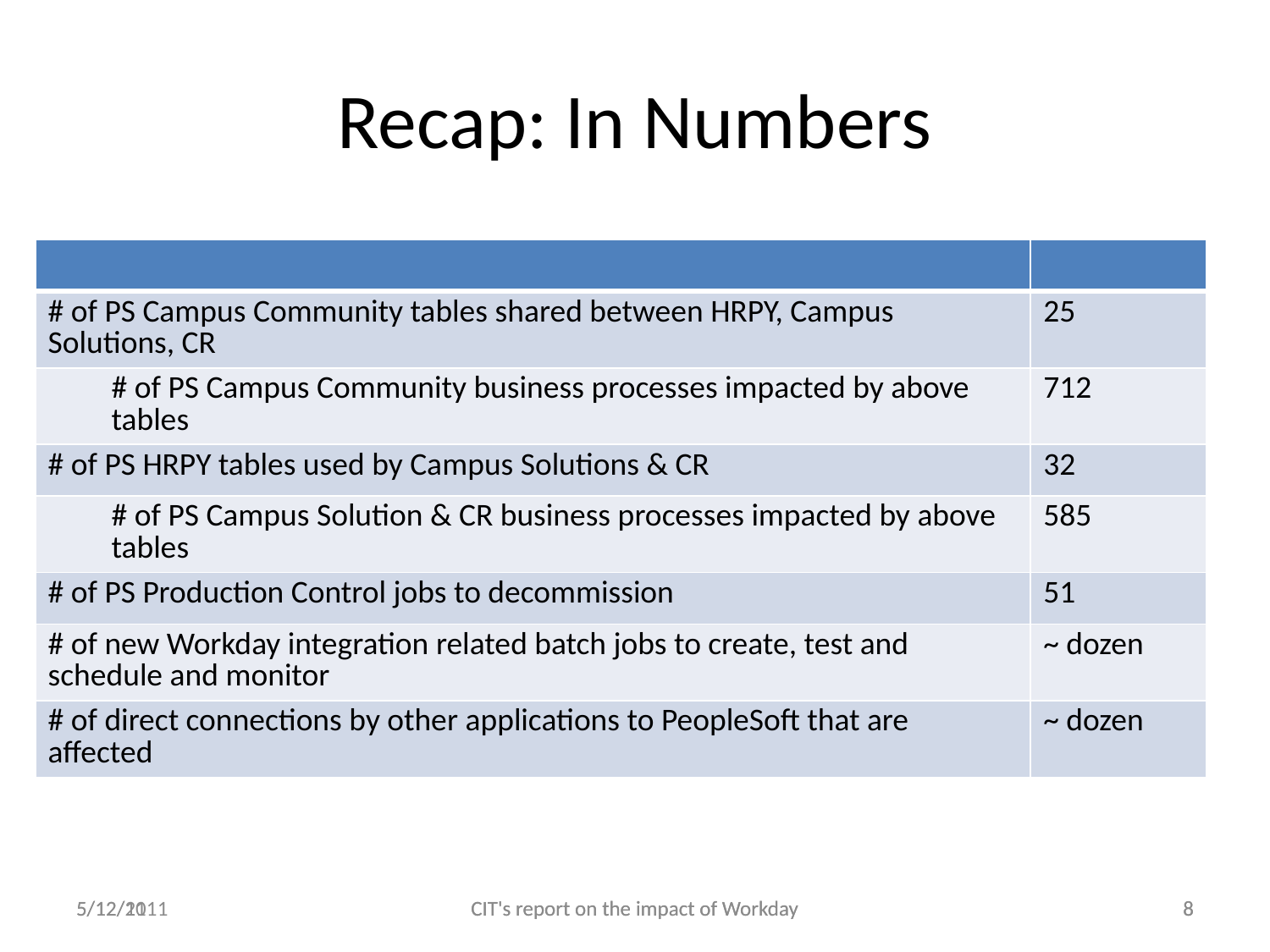

# Recap: In Numbers
|  |  |
| --- | --- |
| # of PS Campus Community tables shared between HRPY, Campus Solutions, CR | 25 |
| # of PS Campus Community business processes impacted by above tables | 712 |
| # of PS HRPY tables used by Campus Solutions & CR | 32 |
| # of PS Campus Solution & CR business processes impacted by above tables | 585 |
| # of PS Production Control jobs to decommission | 51 |
| # of new Workday integration related batch jobs to create, test and schedule and monitor | ~ dozen |
| # of direct connections by other applications to PeopleSoft that are affected | ~ dozen |
5/12/2011
5/12/11
CIT's report on the impact of Workday
CIT's report on the impact of Workday
8
8